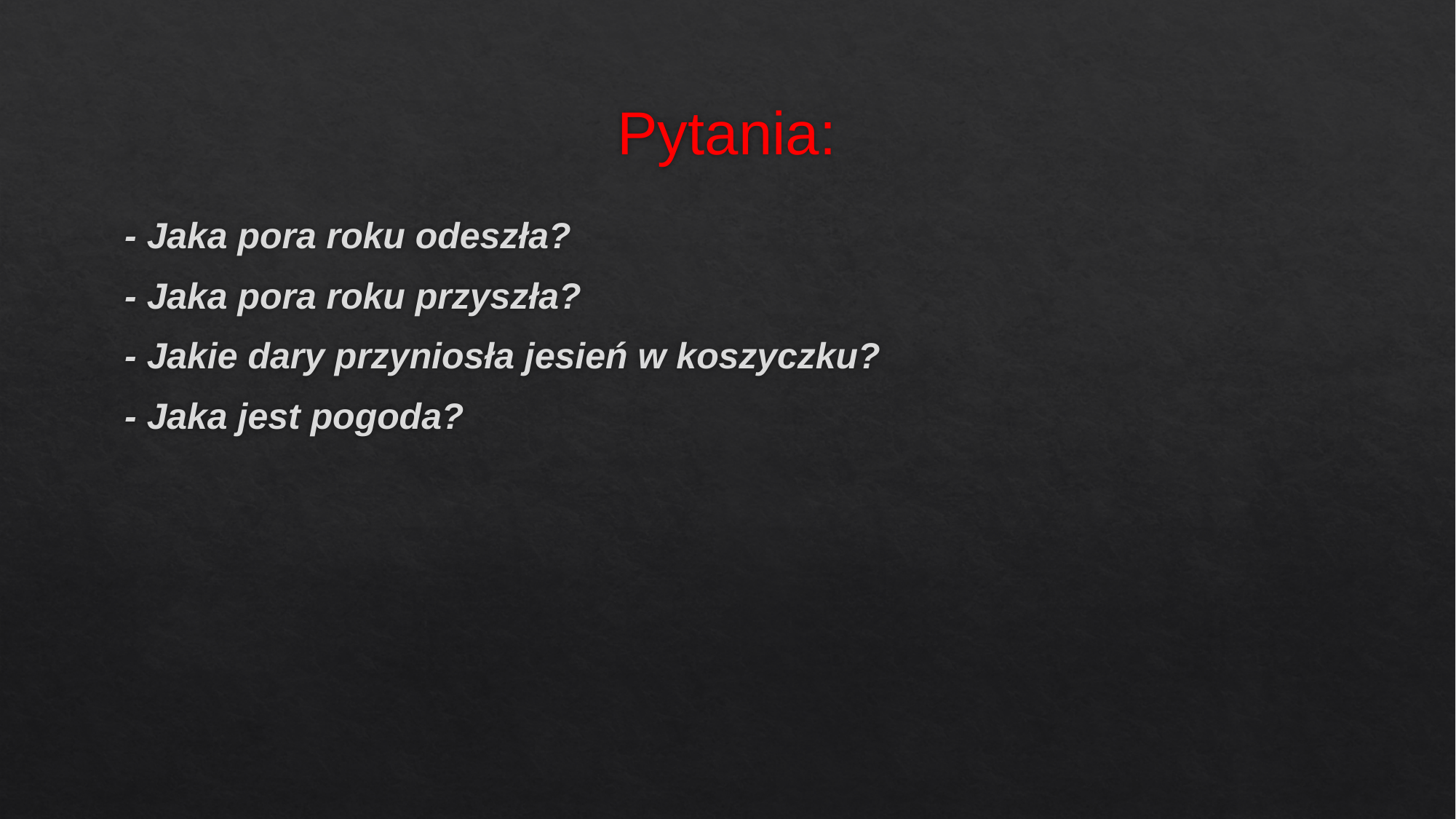

# Pytania:
- Jaka pora roku odeszła?
- Jaka pora roku przyszła?
- Jakie dary przyniosła jesień w koszyczku?
- Jaka jest pogoda?